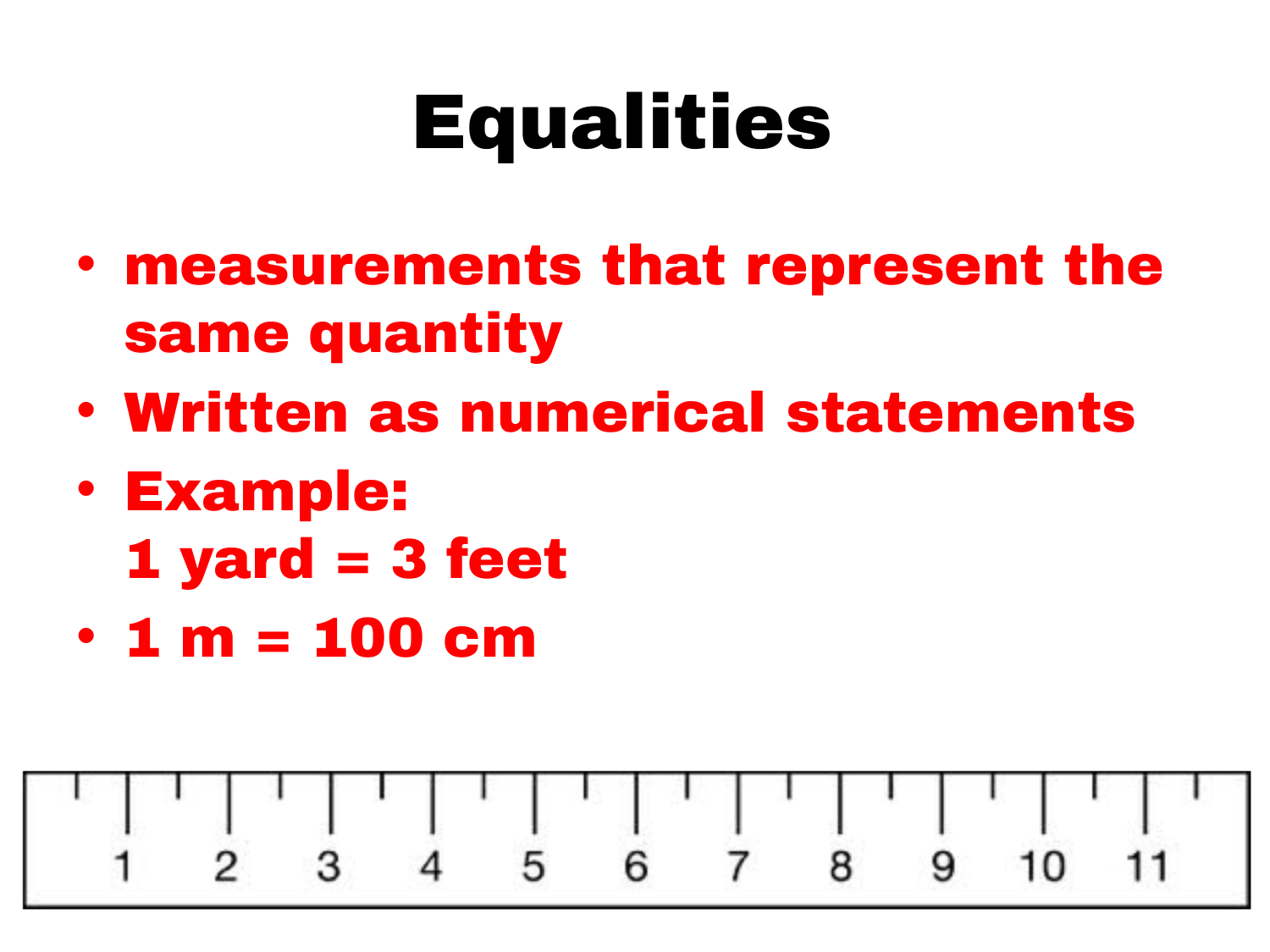

# Equalities
measurements that represent the same quantity
Written as numerical statements
Example:                                         1 yard = 3 feet
1 m = 100 cm